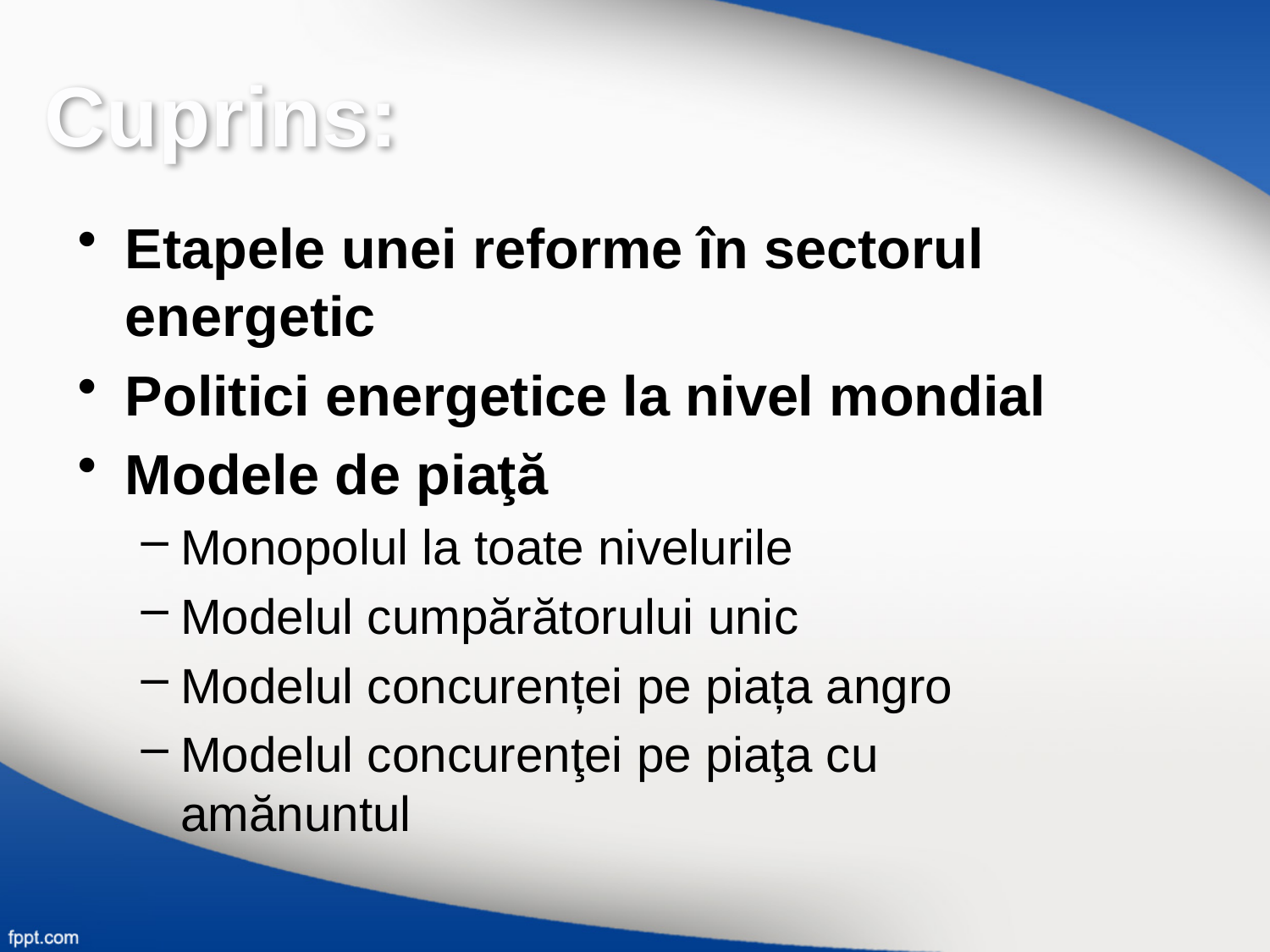

Cuprins:
Etapele unei reforme în sectorul energetic
Politici energetice la nivel mondial
Modele de piaţă
Monopolul la toate nivelurile
Modelul cumpărătorului unic
Modelul concurenței pe piața angro
Modelul concurenţei pe piaţa cu amănuntul